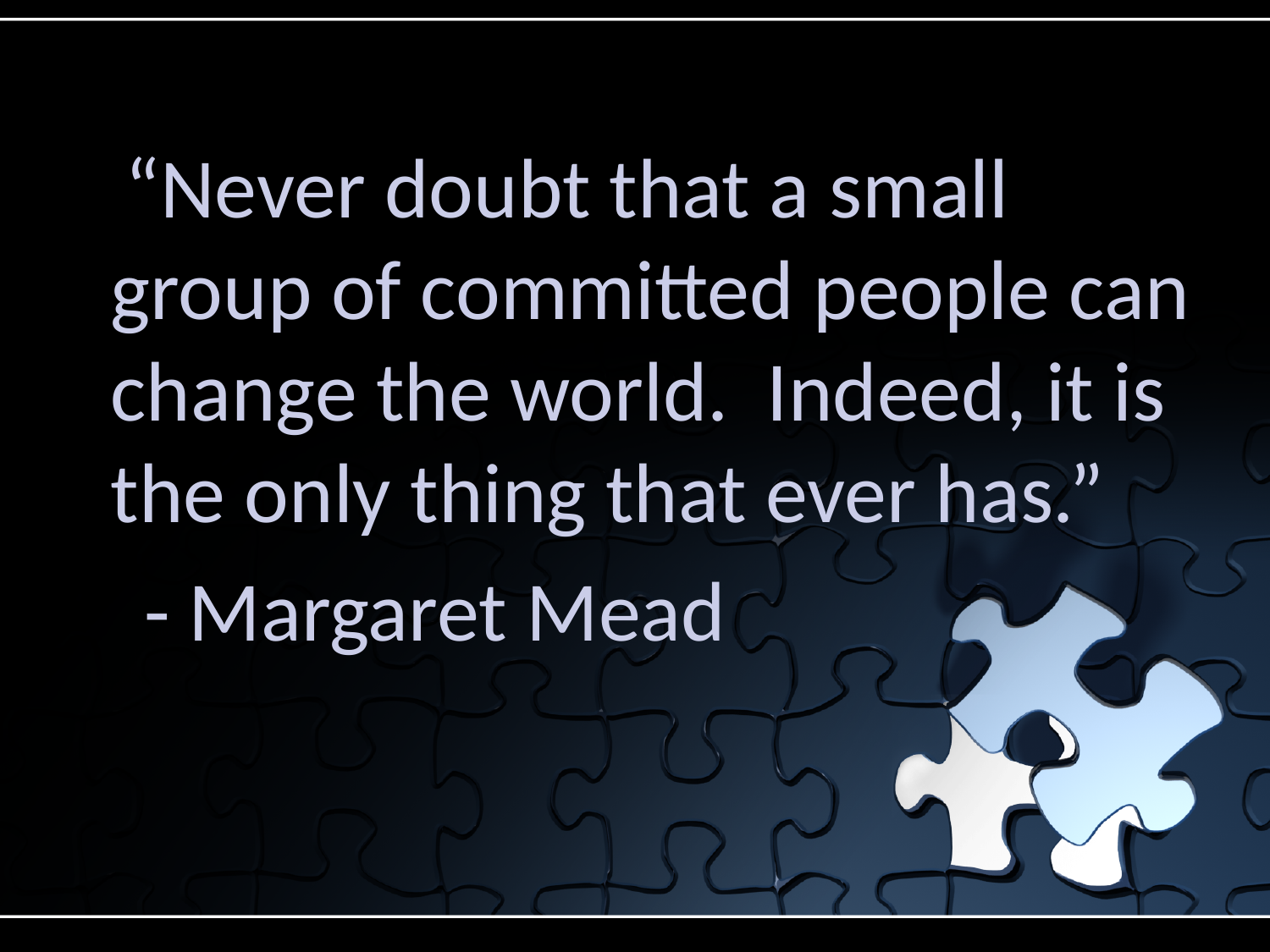

#
  “Never doubt that a small group of committed people can change the world.  Indeed, it is the only thing that ever has.”
   - Margaret Mead